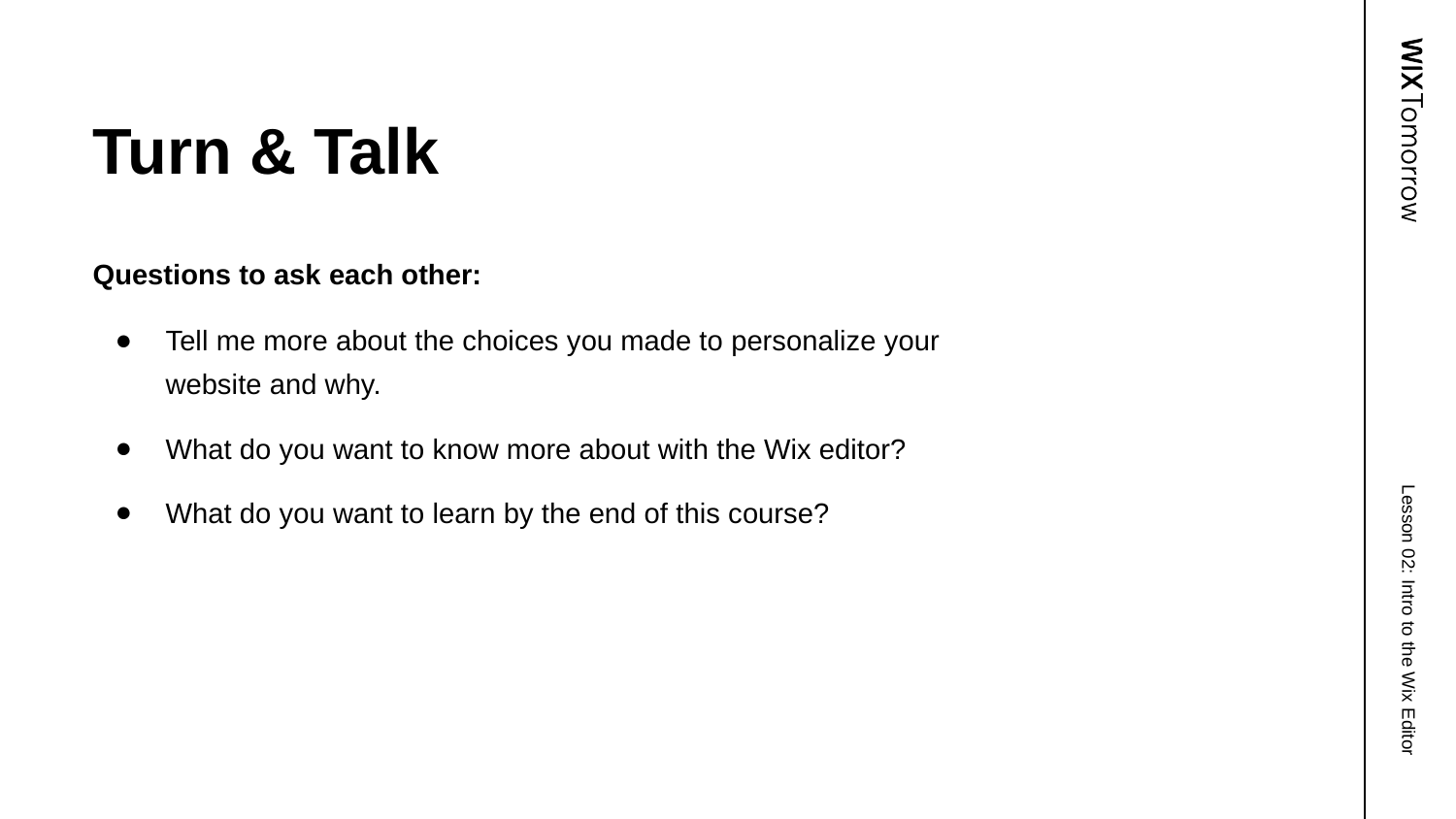

# Turn & Talk
Questions to ask each other:
Tell me more about the choices you made to personalize your website and why.
What do you want to know more about with the Wix editor?
What do you want to learn by the end of this course?